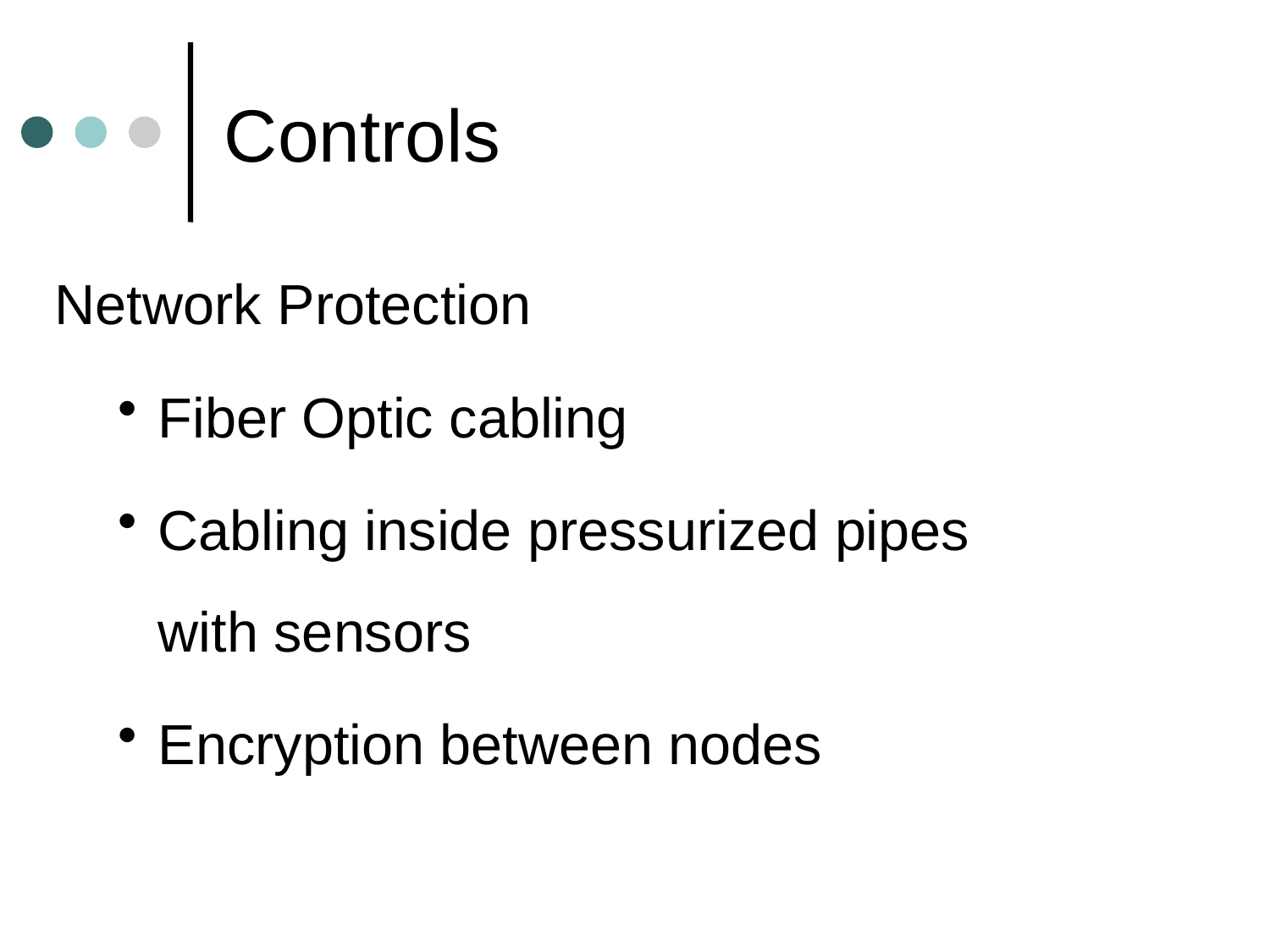

# Controls
Network Protection
Fiber Optic cabling
Cabling inside pressurized pipes with sensors
Encryption between nodes